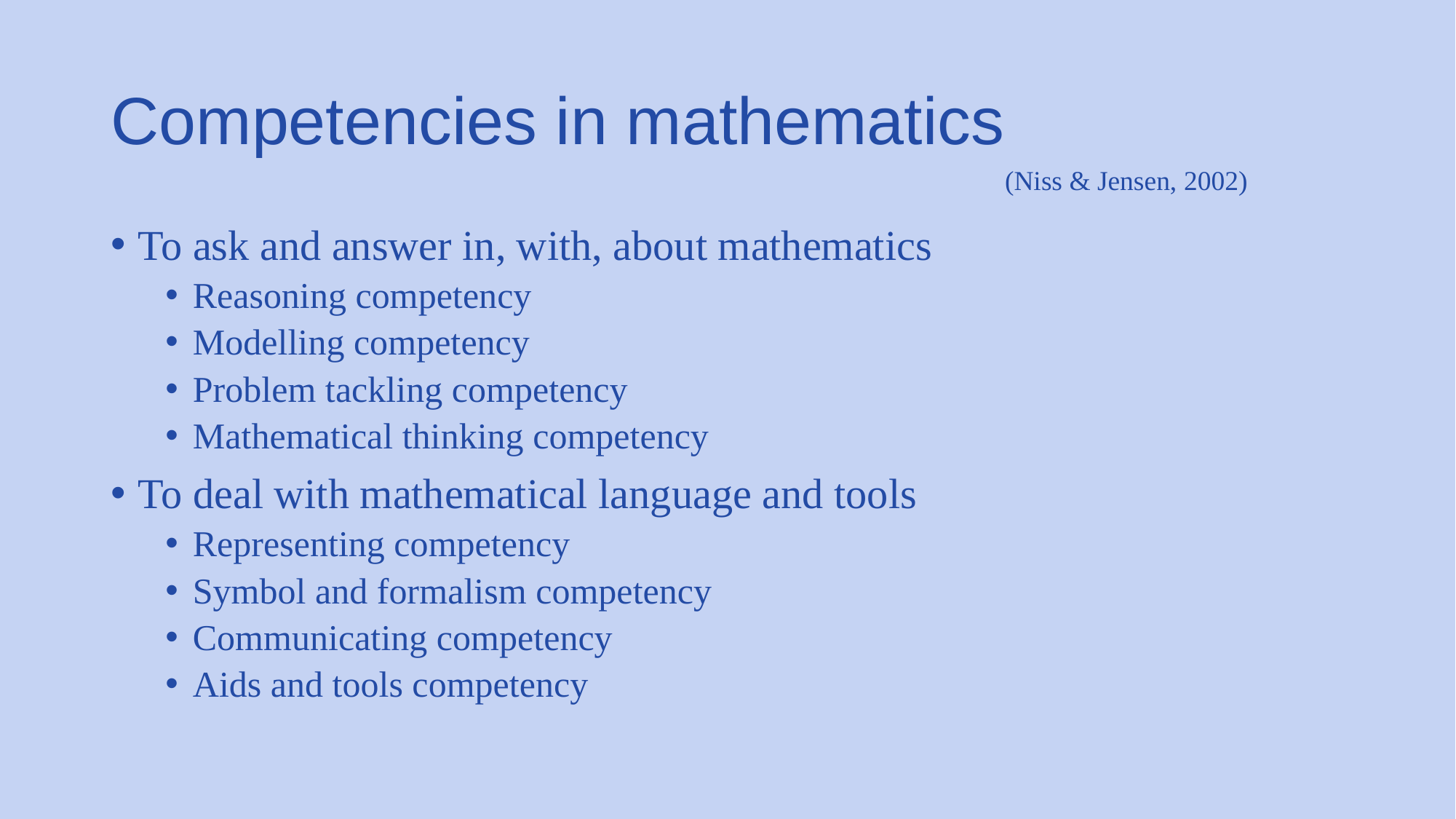

# Competencies in mathematics
(Niss & Jensen, 2002)
To ask and answer in, with, about mathematics
Reasoning competency
Modelling competency
Problem tackling competency
Mathematical thinking competency
To deal with mathematical language and tools
Representing competency
Symbol and formalism competency
Communicating competency
Aids and tools competency